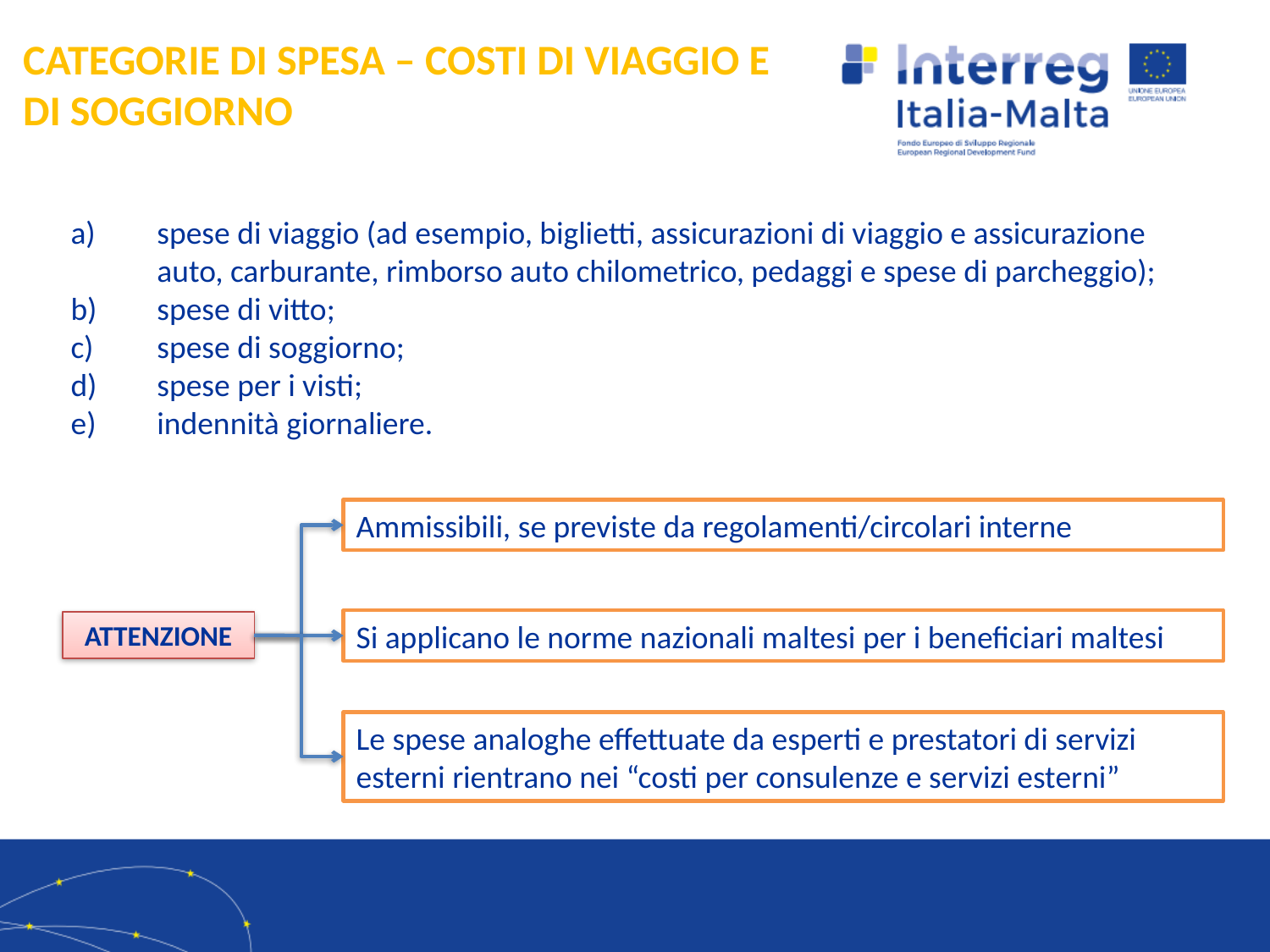

CATEGORIE DI SPESA – COSTI DI VIAGGIO E DI SOGGIORNO
a)	spese di viaggio (ad esempio, biglietti, assicurazioni di viaggio e assicurazione auto, carburante, rimborso auto chilometrico, pedaggi e spese di parcheggio);
b)	spese di vitto;
c)	spese di soggiorno;
d)	spese per i visti;
e)	indennità giornaliere.
Ammissibili, se previste da regolamenti/circolari interne
Si applicano le norme nazionali maltesi per i beneficiari maltesi
ATTENZIONE
Le spese analoghe effettuate da esperti e prestatori di servizi esterni rientrano nei “costi per consulenze e servizi esterni”